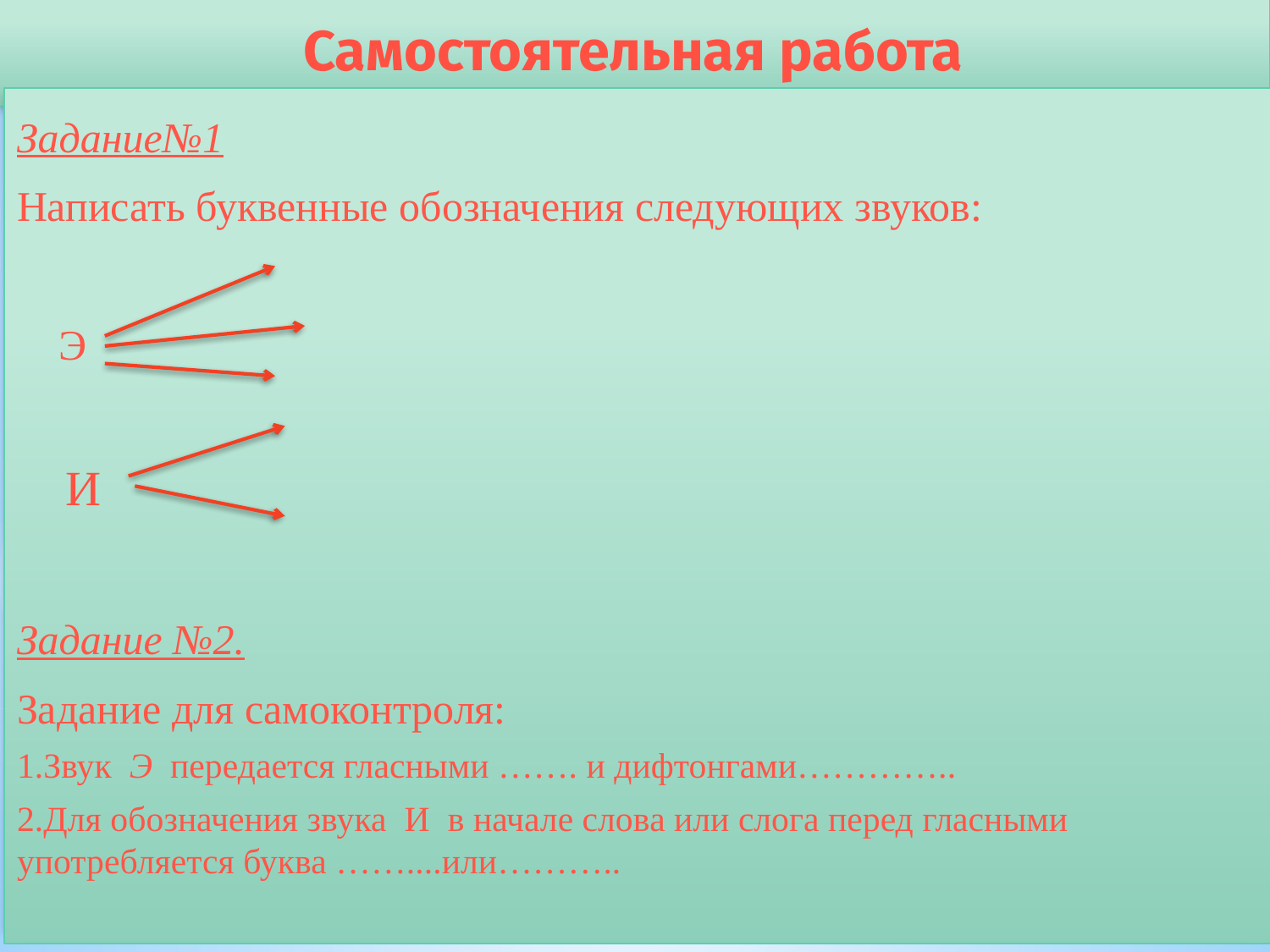

Самостоятельная работа
Задание№1
Написать буквенные обозначения следующих звуков:

    Э

    И

Задание №2.
Задание для самоконтроля:
1.Звук  Э  передается гласными ……. и дифтонгами…………..
2.Для обозначения звука  И  в начале слова или слога перед гласными употребляется буква ……....или………..